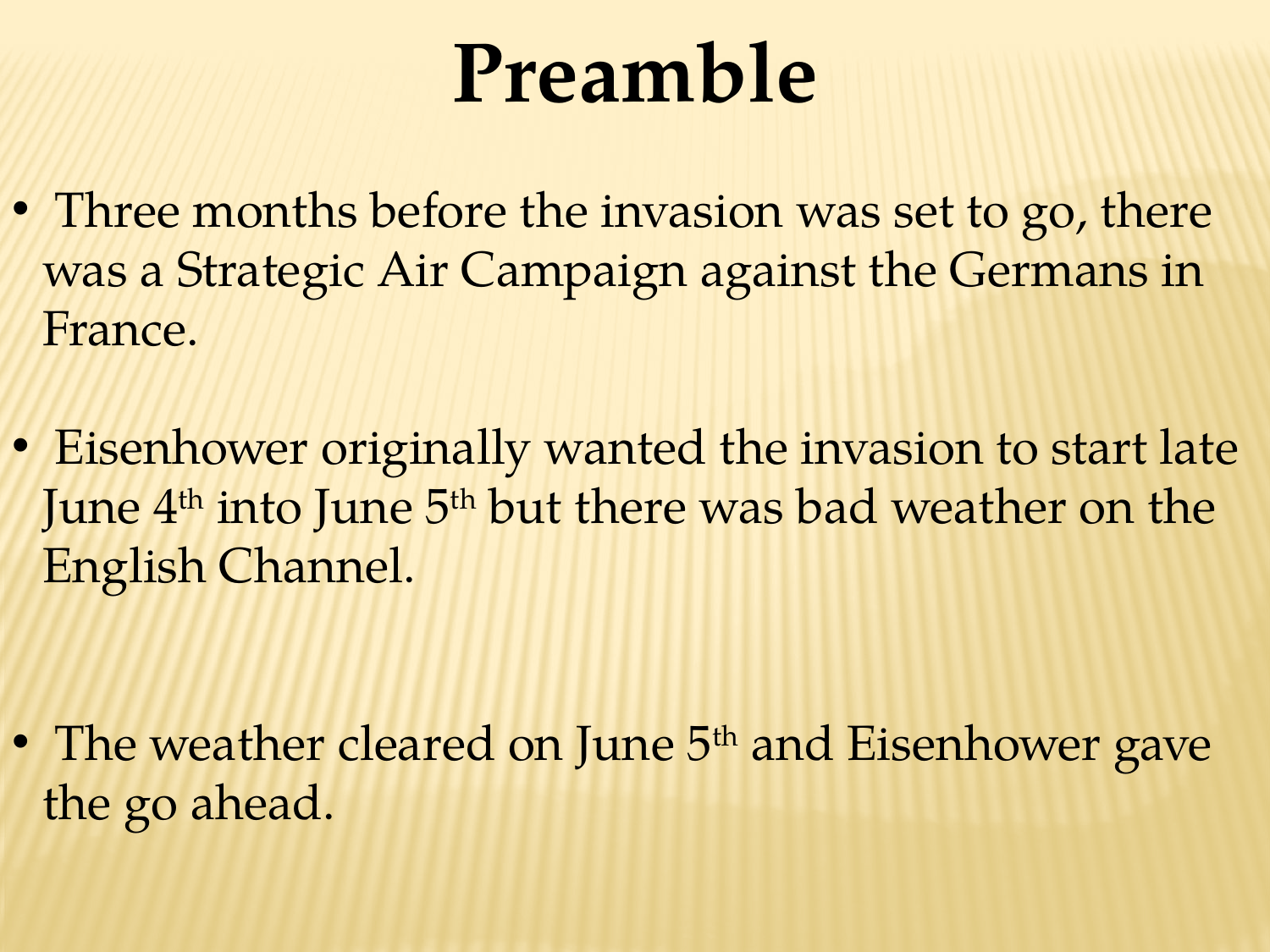

Preamble

 Three months before the invasion was set to go, there was a Strategic Air Campaign against the Germans in France.

 Eisenhower originally wanted the invasion to start late June 4th into June 5th but there was bad weather on the English Channel.

 The weather cleared on June 5th and Eisenhower gave the go ahead.